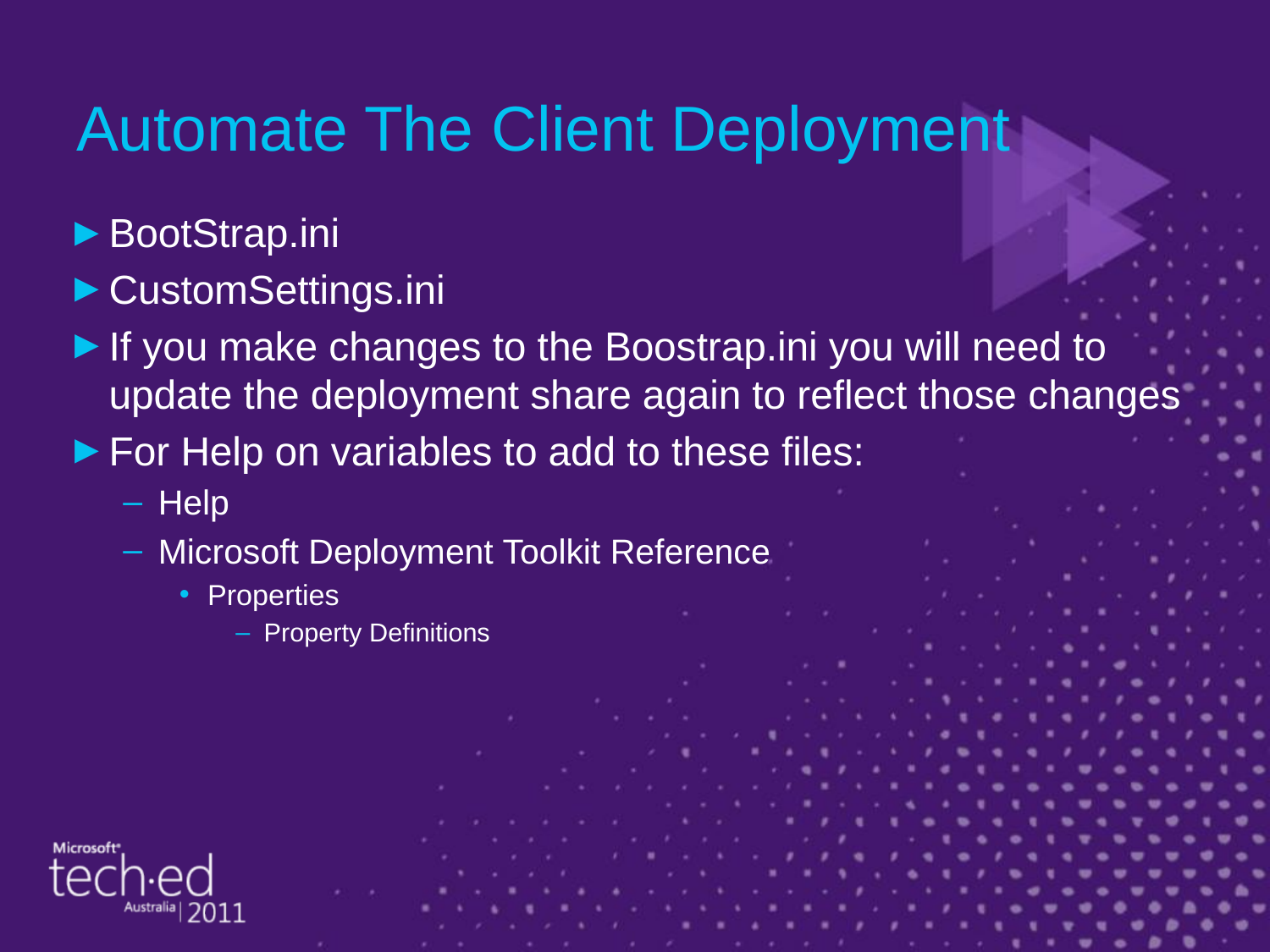

# Automate The Client Deployment
BootStrap.ini
CustomSettings.ini
If you make changes to the Boostrap.ini you will need to update the deployment share again to reflect those changes
For Help on variables to add to these files:
Help
Microsoft Deployment Toolkit Reference
Properties
Property Definitions